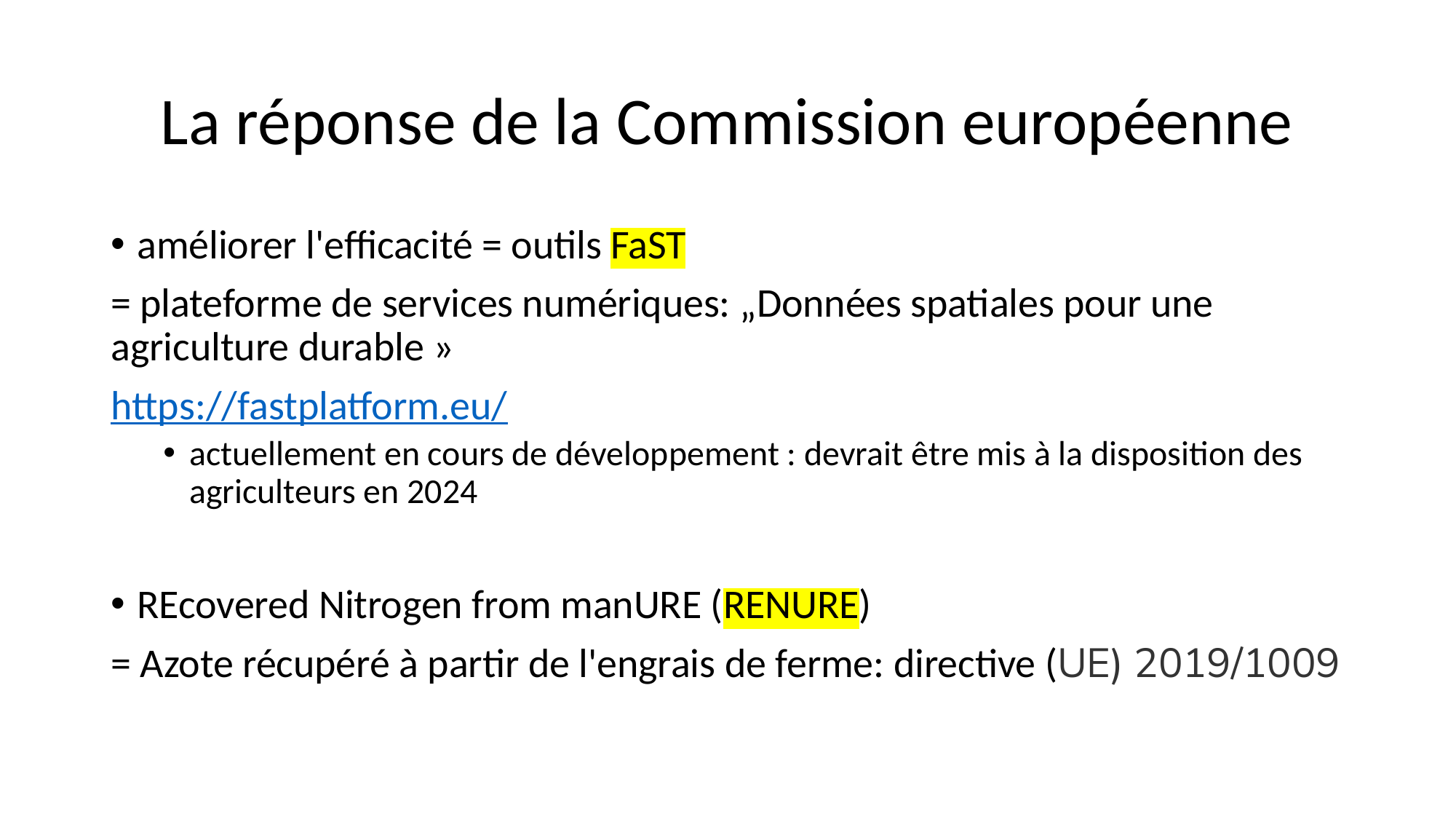

# La réponse de la Commission européenne
améliorer l'efficacité = outils FaST
= plateforme de services numériques: „Données spatiales pour une agriculture durable »
https://fastplatform.eu/
actuellement en cours de développement : devrait être mis à la disposition des agriculteurs en 2024

REcovered Nitrogen from manURE (RENURE)
= Azote récupéré à partir de l'engrais de ferme: directive (UE) 2019/1009